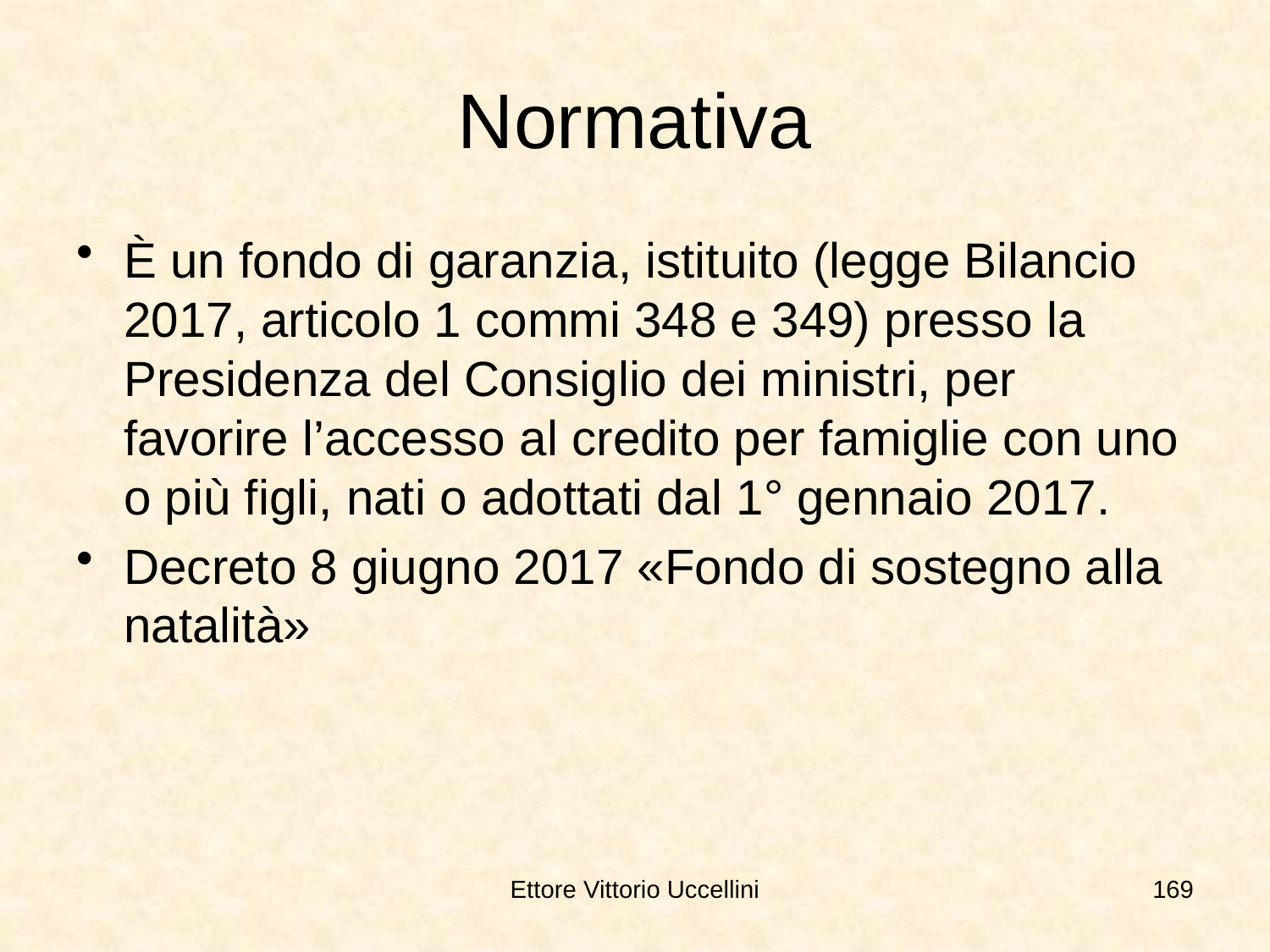

# Normativa
È un fondo di garanzia, istituito (legge Bilancio 2017, articolo 1 commi 348 e 349) presso la Presidenza del Consiglio dei ministri, per favorire l’accesso al credito per famiglie con uno o più figli, nati o adottati dal 1° gennaio 2017.
Decreto 8 giugno 2017 «Fondo di sostegno alla natalità»
Ettore Vittorio Uccellini
169